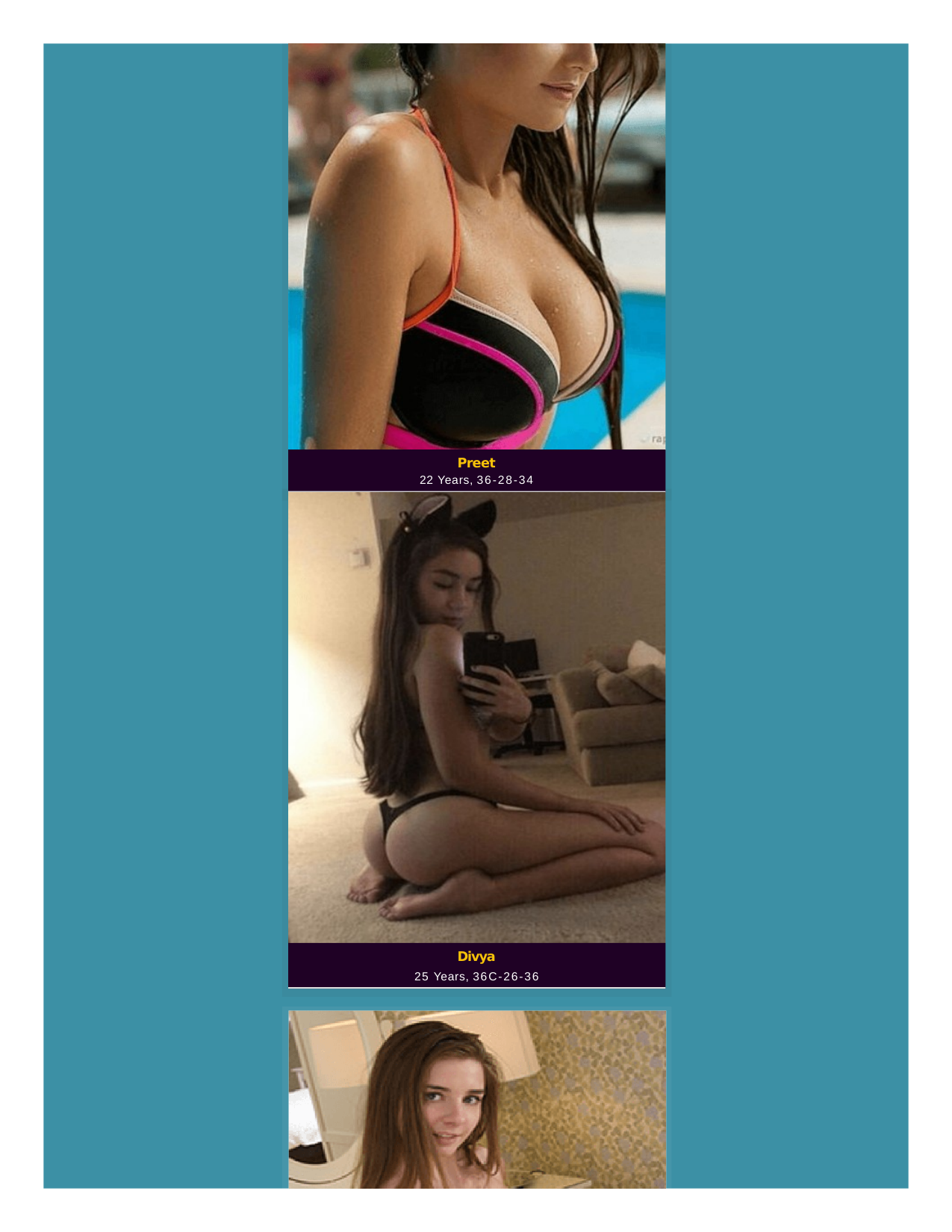

Preet
22 Years, 36-28-34

Divya
25 Years, 36C-26-36